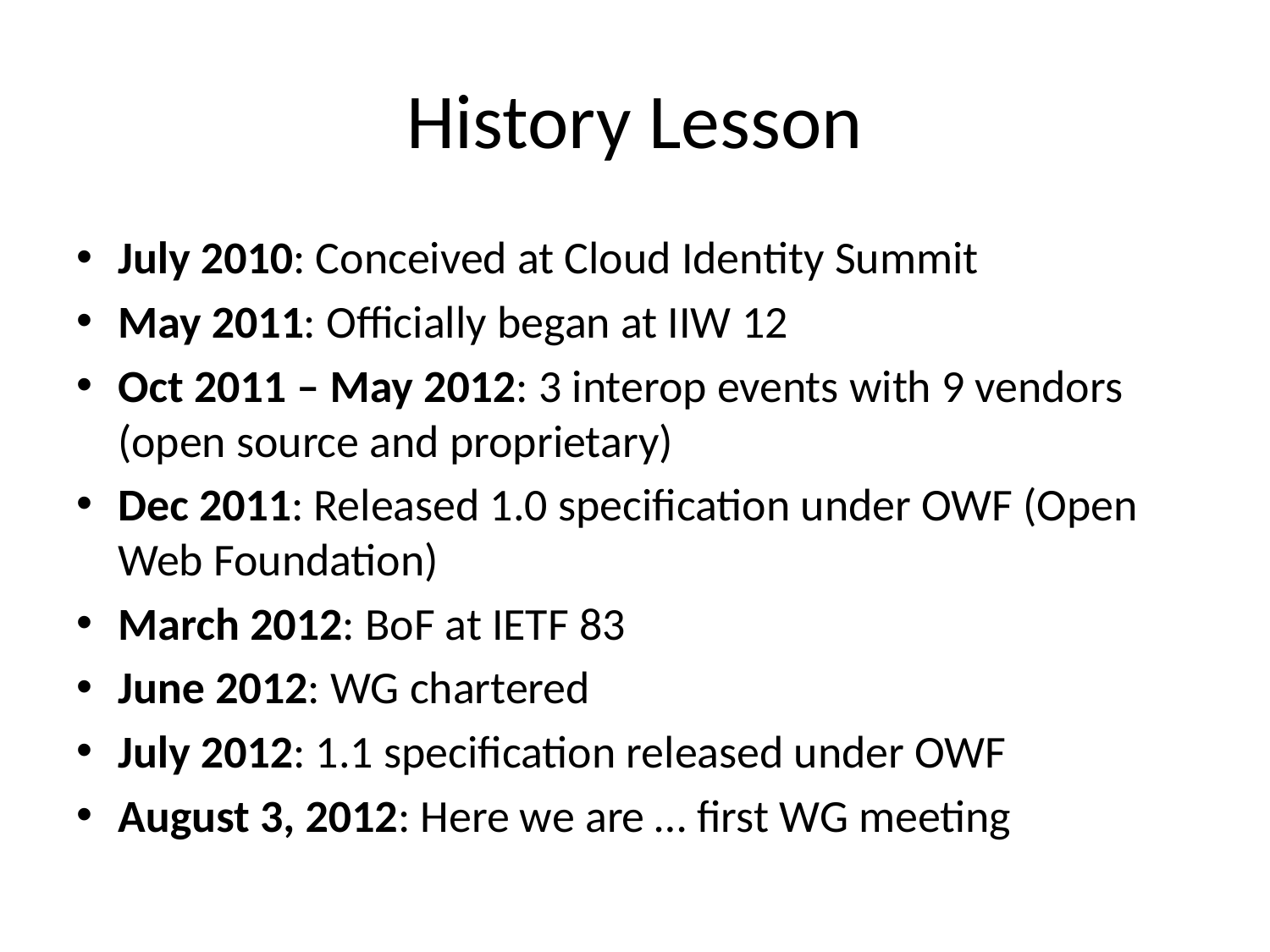

# History Lesson
July 2010: Conceived at Cloud Identity Summit
May 2011: Officially began at IIW 12
Oct 2011 – May 2012: 3 interop events with 9 vendors (open source and proprietary)
Dec 2011: Released 1.0 specification under OWF (Open Web Foundation)
March 2012: BoF at IETF 83
June 2012: WG chartered
July 2012: 1.1 specification released under OWF
August 3, 2012: Here we are … first WG meeting